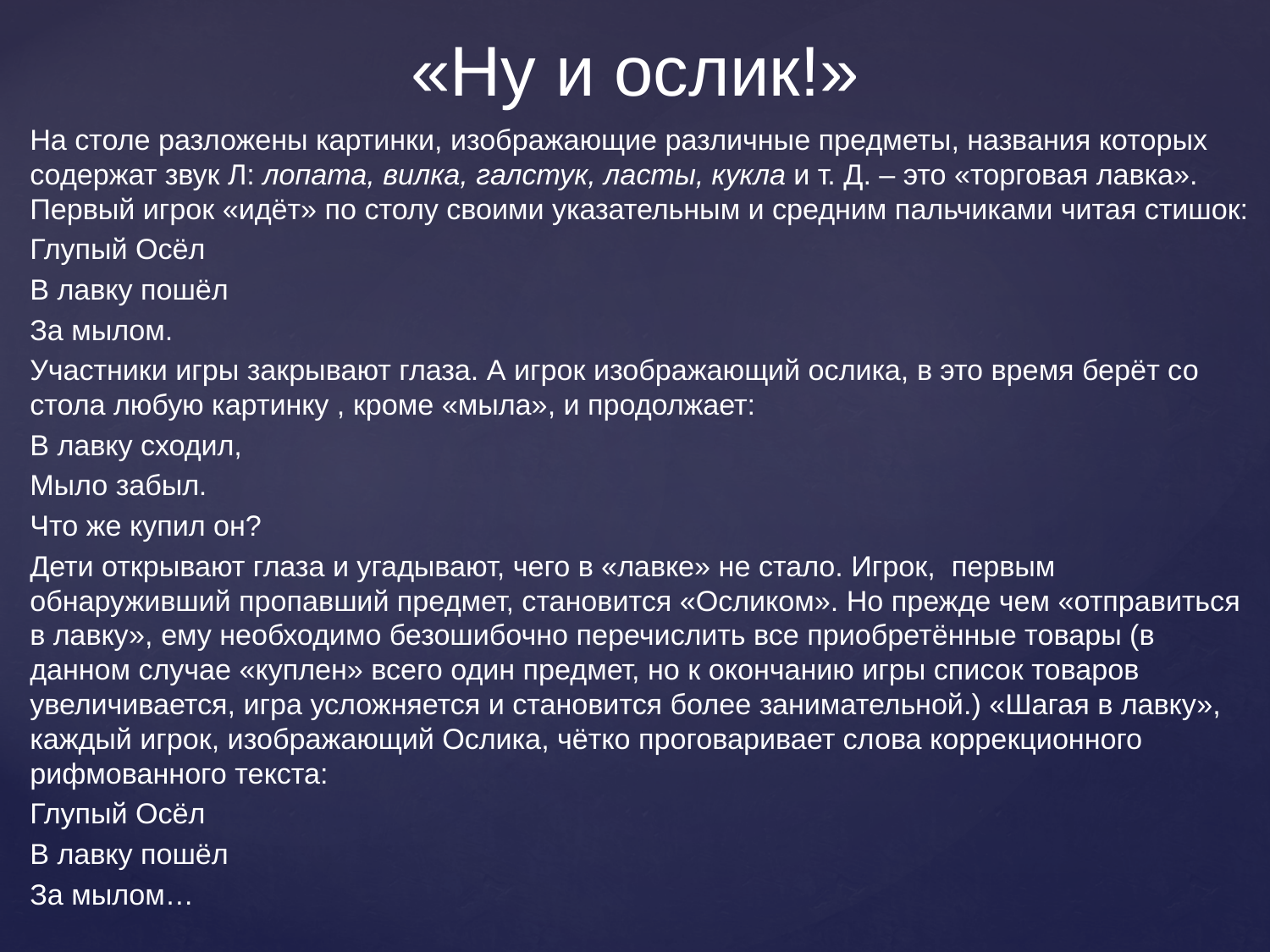

# «Ну и ослик!»
На столе разложены картинки, изображающие различные предметы, названия которых содержат звук Л: лопата, вилка, галстук, ласты, кукла и т. Д. – это «торговая лавка». Первый игрок «идёт» по столу своими указательным и средним пальчиками читая стишок:
Глупый Осёл
В лавку пошёл
За мылом.
Участники игры закрывают глаза. А игрок изображающий ослика, в это время берёт со стола любую картинку , кроме «мыла», и продолжает:
В лавку сходил,
Мыло забыл.
Что же купил он?
Дети открывают глаза и угадывают, чего в «лавке» не стало. Игрок,  первым обнаруживший пропавший предмет, становится «Осликом». Но прежде чем «отправиться в лавку», ему необходимо безошибочно перечислить все приобретённые товары (в данном случае «куплен» всего один предмет, но к окончанию игры список товаров увеличивается, игра усложняется и становится более занимательной.) «Шагая в лавку», каждый игрок, изображающий Ослика, чётко проговаривает слова коррекционного рифмованного текста:
Глупый Осёл
В лавку пошёл
За мылом…